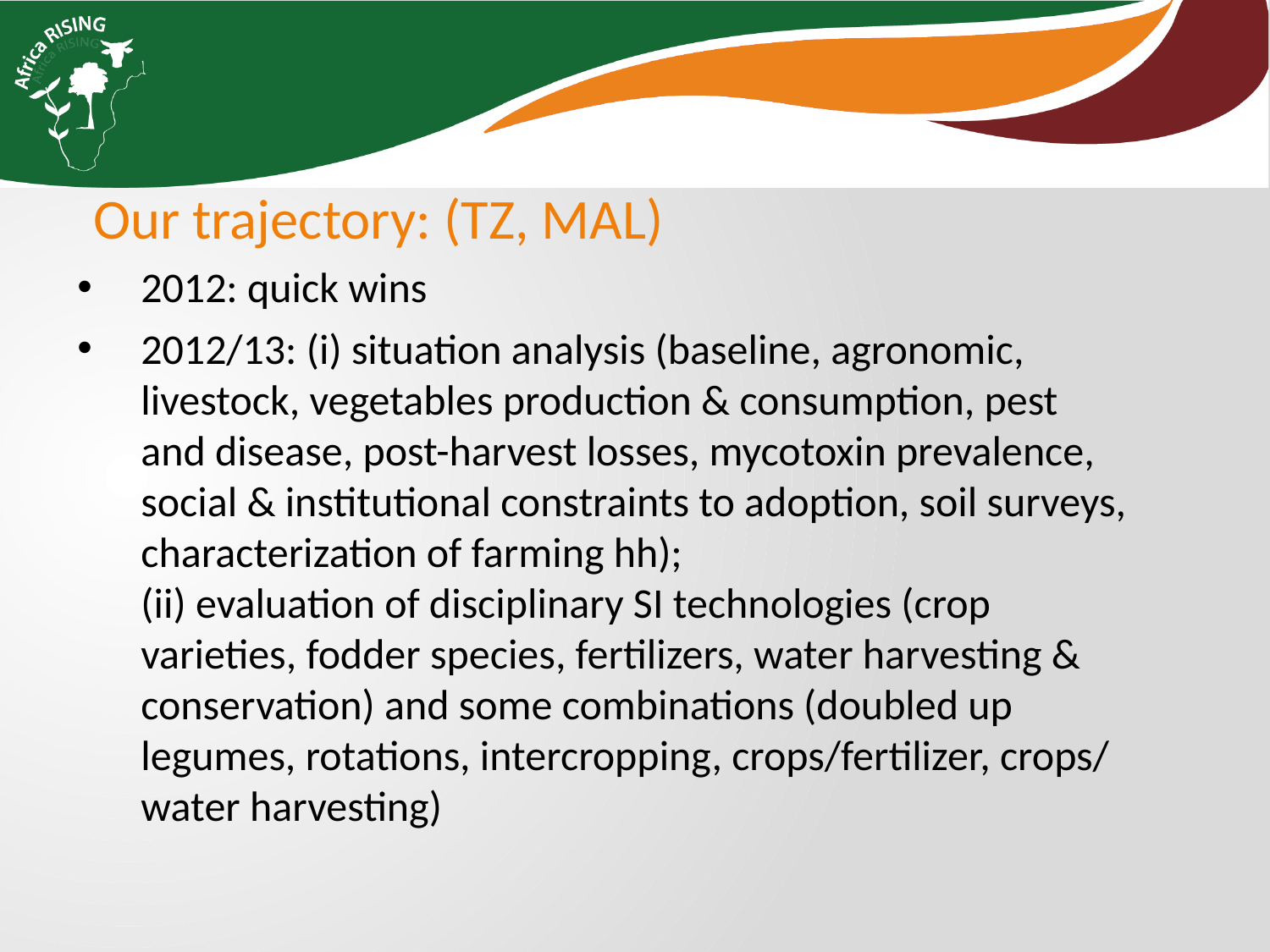

Our trajectory: (TZ, MAL)
2012: quick wins
2012/13: (i) situation analysis (baseline, agronomic, livestock, vegetables production & consumption, pest and disease, post-harvest losses, mycotoxin prevalence, social & institutional constraints to adoption, soil surveys, characterization of farming hh);
(ii) evaluation of disciplinary SI technologies (crop varieties, fodder species, fertilizers, water harvesting & conservation) and some combinations (doubled up legumes, rotations, intercropping, crops/fertilizer, crops/ water harvesting)